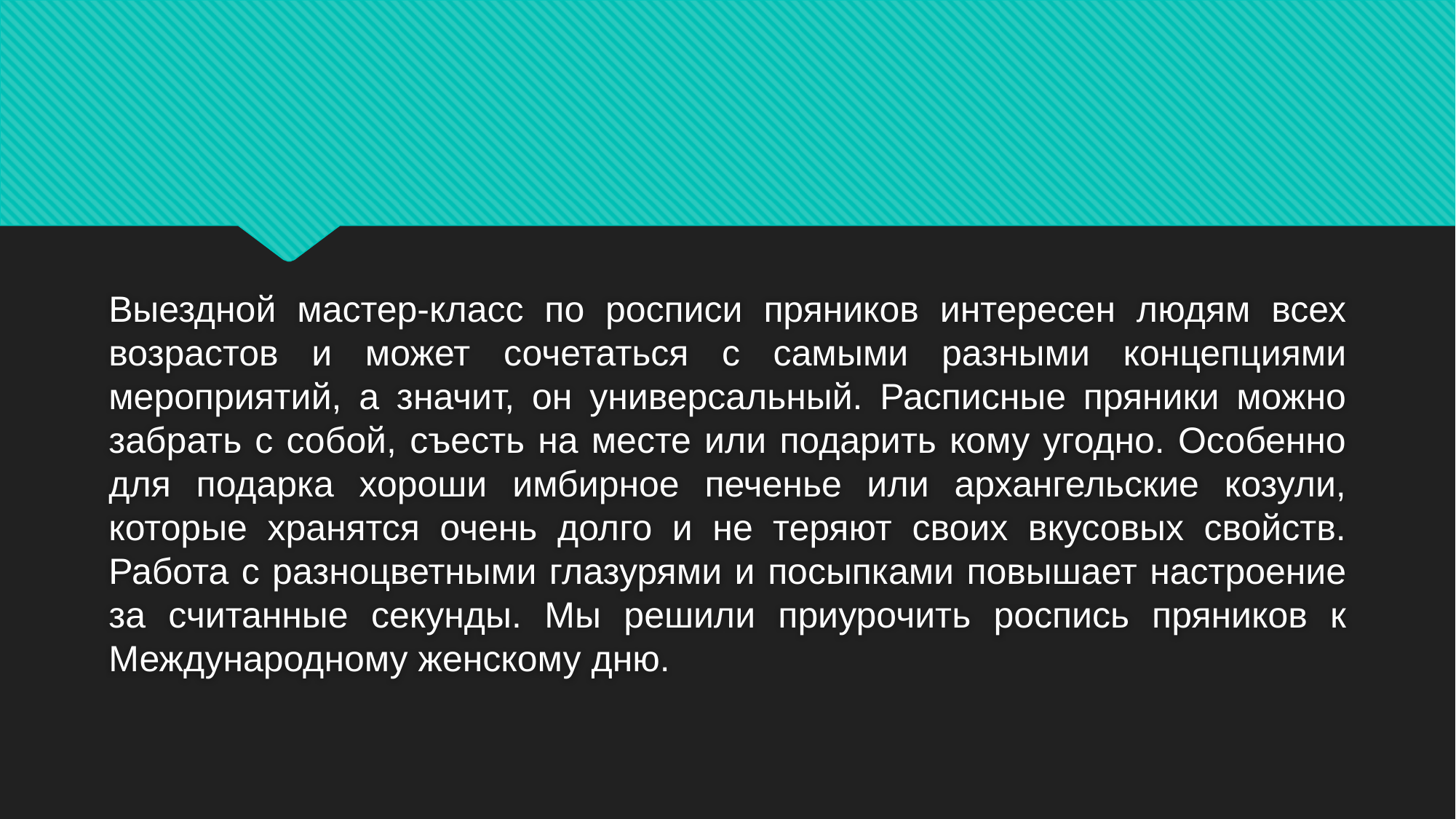

Выездной мастер-класс по росписи пряников интересен людям всех возрастов и может сочетаться с самыми разными концепциями мероприятий, а значит, он универсальный. Расписные пряники можно забрать с собой, съесть на месте или подарить кому угодно. Особенно для подарка хороши имбирное печенье или архангельские козули, которые хранятся очень долго и не теряют своих вкусовых свойств. Работа с разноцветными глазурями и посыпками повышает настроение за считанные секунды. Мы решили приурочить роспись пряников к Международному женскому дню.